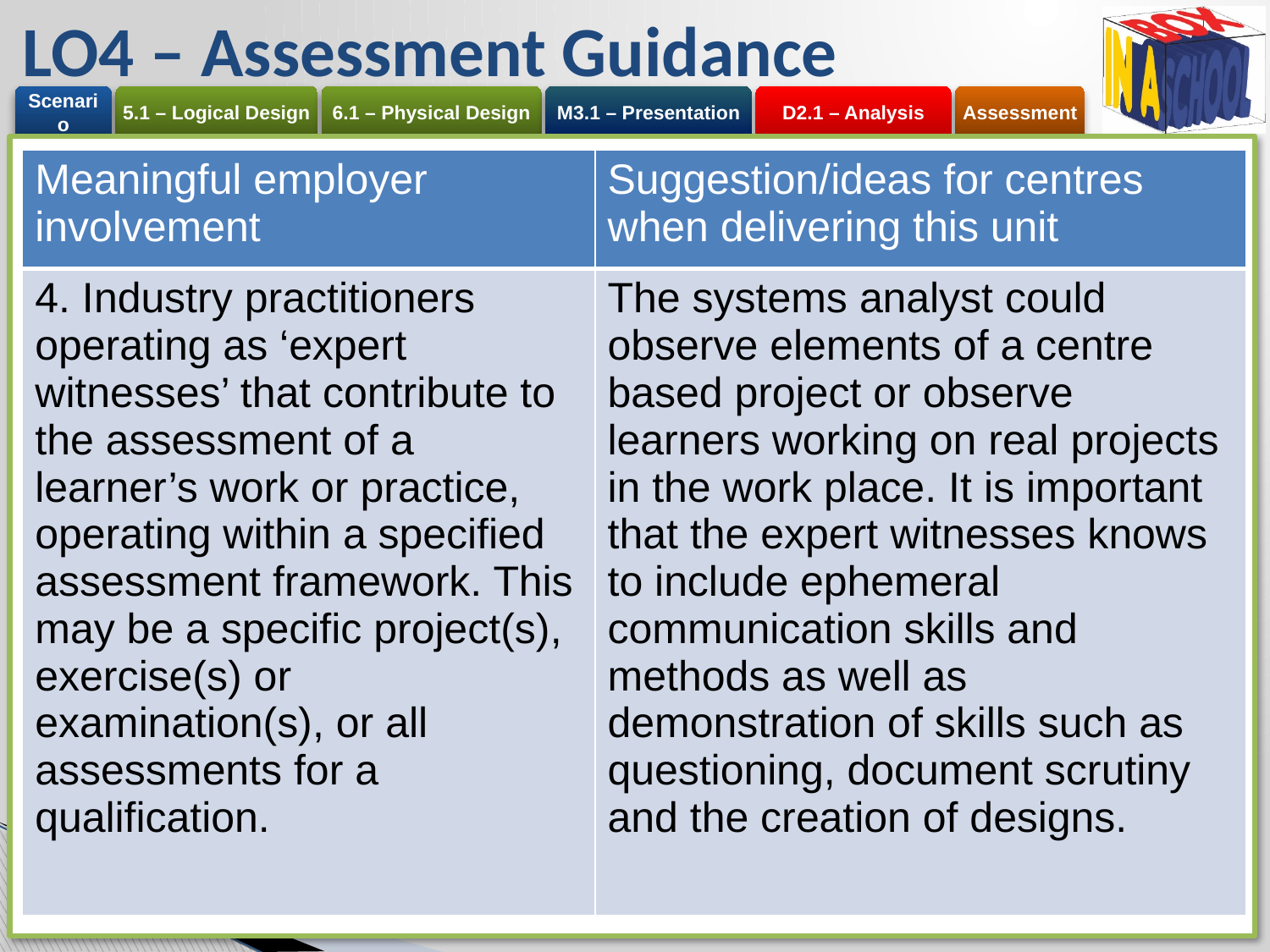

# LO4 – Assessment Guidance
| Meaningful employer involvement | Suggestion/ideas for centres when delivering this unit |
| --- | --- |
| 4. Industry practitioners operating as ‘expert witnesses’ that contribute to the assessment of a learner’s work or practice, operating within a specified assessment framework. This may be a specific project(s), exercise(s) or examination(s), or all assessments for a qualification. | The systems analyst could observe elements of a centre based project or observe learners working on real projects in the work place. It is important that the expert witnesses knows to include ephemeral communication skills and methods as well as demonstration of skills such as questioning, document scrutiny and the creation of designs. |